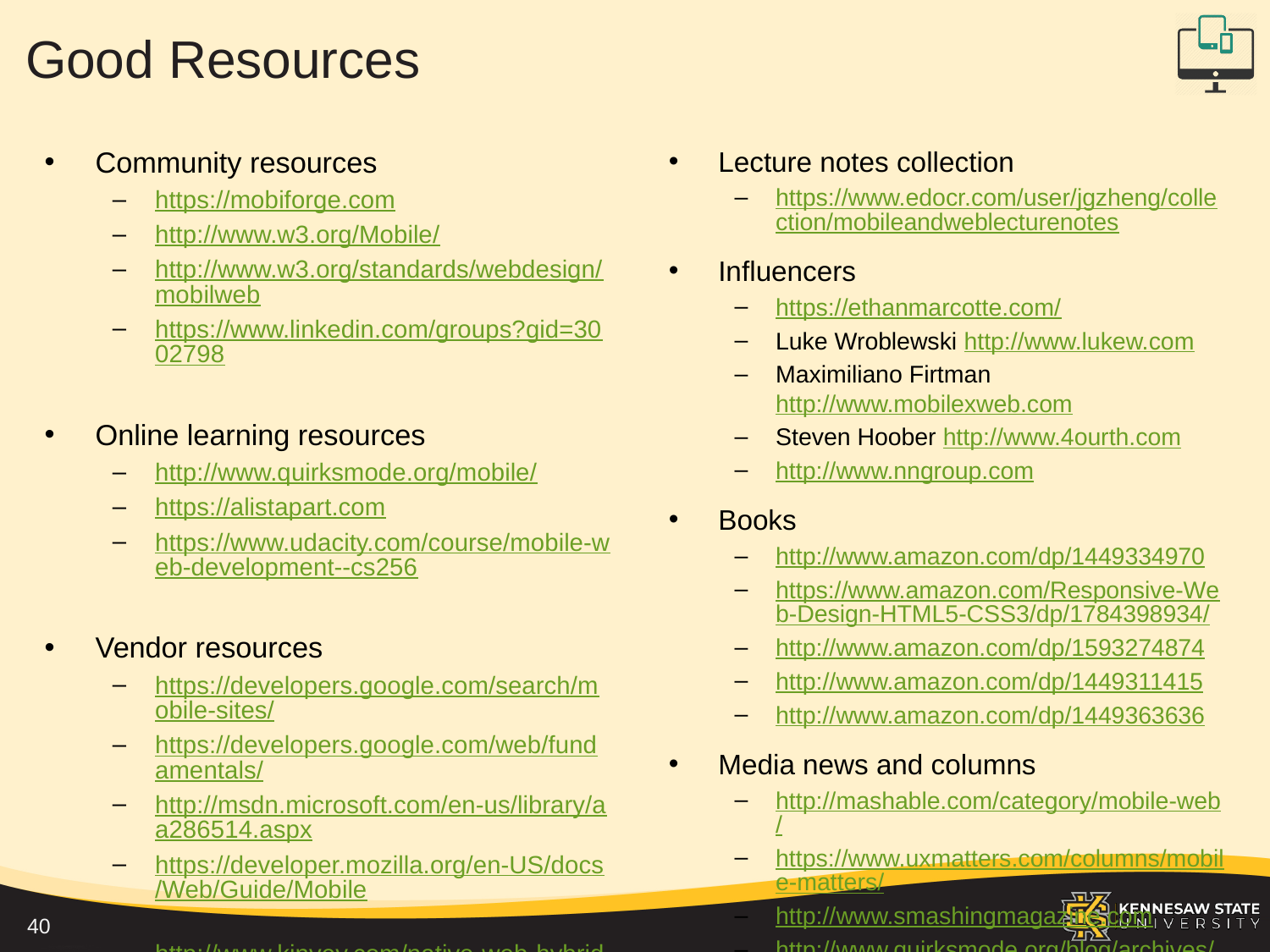

# Good Resources
Community resources
https://mobiforge.com
http://www.w3.org/Mobile/
http://www.w3.org/standards/webdesign/mobilweb
https://www.linkedin.com/groups?gid=3002798
Online learning resources
http://www.quirksmode.org/mobile/
https://alistapart.com
https://www.udacity.com/course/mobile-web-development--cs256
Vendor resources
https://developers.google.com/search/mobile-sites/
https://developers.google.com/web/fundamentals/
http://msdn.microsoft.com/en-us/library/aa286514.aspx
https://developer.mozilla.org/en-US/docs/Web/Guide/Mobile
http://www.kinvey.com/native-web-hybrid-developers-ebook
http://www.ibm.com/mobilefirst/us/en/
http://www.mobiletuxedo.com
Lecture notes collection
https://www.edocr.com/user/jgzheng/collection/mobileandweblecturenotes
Influencers
https://ethanmarcotte.com/
Luke Wroblewski http://www.lukew.com
Maximiliano Firtman http://www.mobilexweb.com
Steven Hoober http://www.4ourth.com
http://www.nngroup.com
Books
http://www.amazon.com/dp/1449334970
https://www.amazon.com/Responsive-Web-Design-HTML5-CSS3/dp/1784398934/
http://www.amazon.com/dp/1593274874
http://www.amazon.com/dp/1449311415
http://www.amazon.com/dp/1449363636
Media news and columns
http://mashable.com/category/mobile-web/
https://www.uxmatters.com/columns/mobile-matters/
http://www.smashingmagazine.com
http://www.quirksmode.org/blog/archives/mobile/
40